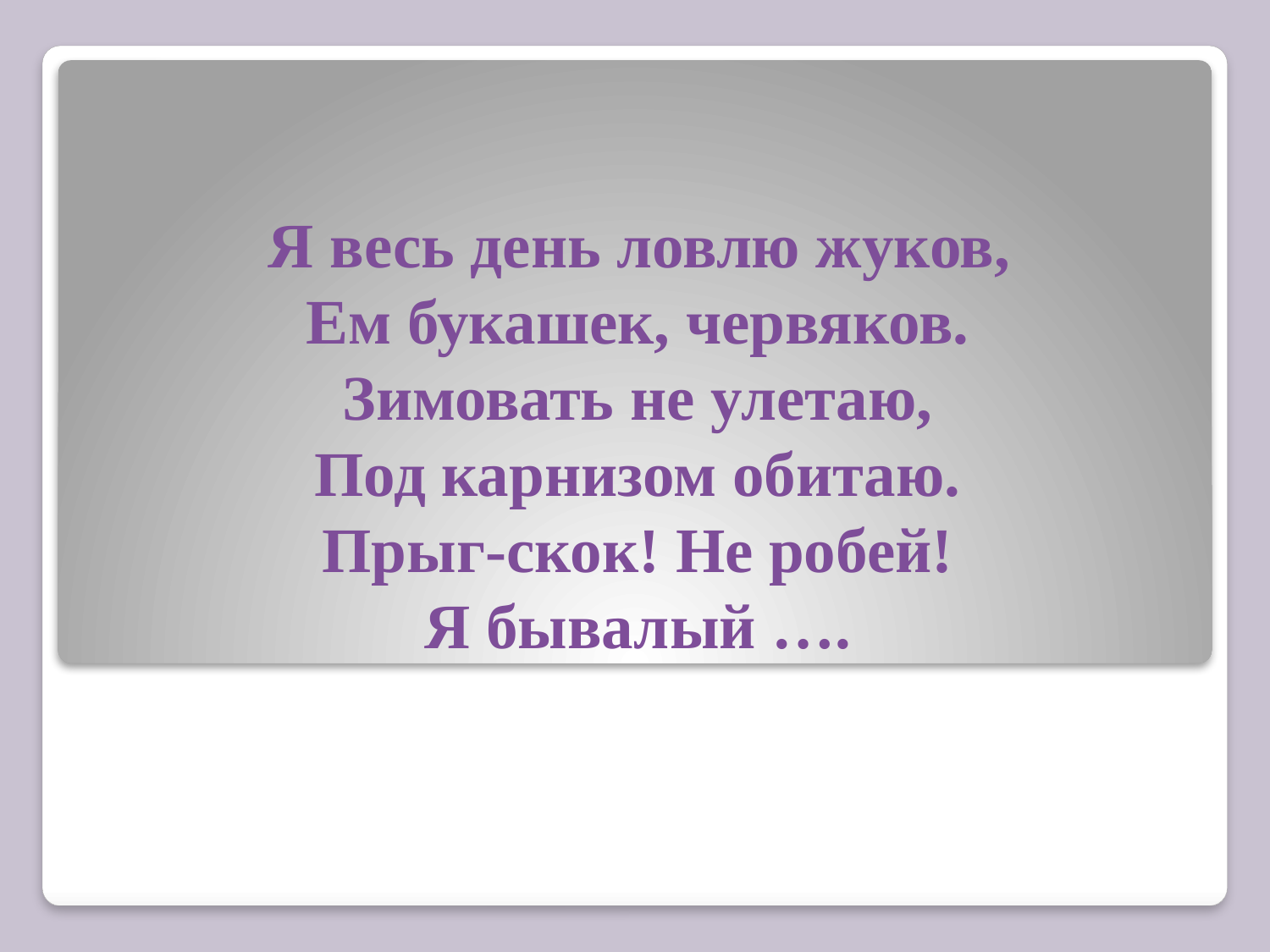

# Я весь день ловлю жуков, Ем букашек, червяков. Зимовать не улетаю, Под карнизом обитаю. Прыг-скок! Не робей! Я бывалый ….